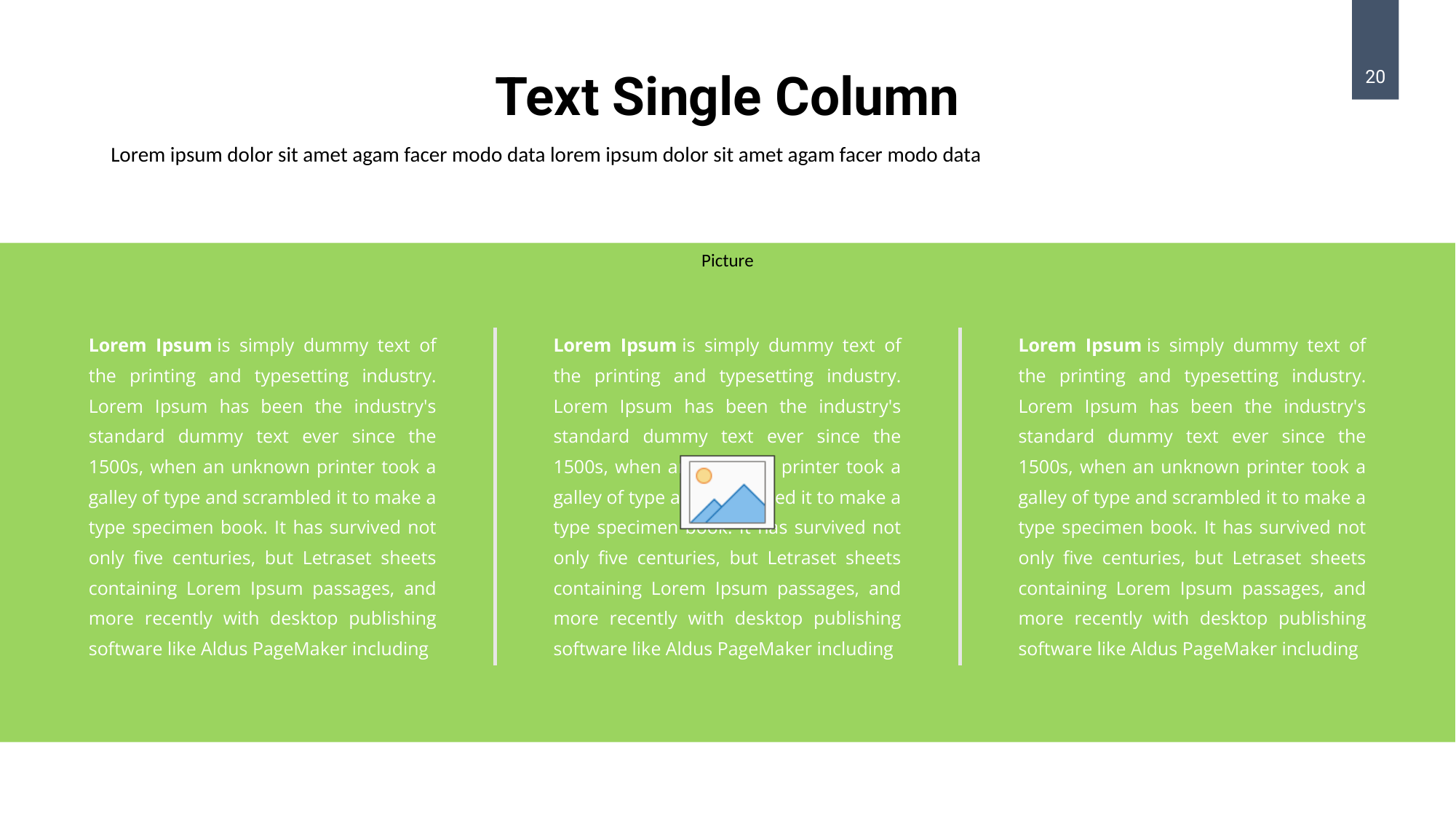

Text Single Column
20
Lorem ipsum dolor sit amet agam facer modo data lorem ipsum dolor sit amet agam facer modo data

Lorem Ipsum is simply dummy text of the printing and typesetting industry. Lorem Ipsum has been the industry's standard dummy text ever since the 1500s, when an unknown printer took a galley of type and scrambled it to make a type specimen book. It has survived not only five centuries, but Letraset sheets containing Lorem Ipsum passages, and more recently with desktop publishing software like Aldus PageMaker including
Lorem Ipsum is simply dummy text of the printing and typesetting industry. Lorem Ipsum has been the industry's standard dummy text ever since the 1500s, when an unknown printer took a galley of type and scrambled it to make a type specimen book. It has survived not only five centuries, but Letraset sheets containing Lorem Ipsum passages, and more recently with desktop publishing software like Aldus PageMaker including
Lorem Ipsum is simply dummy text of the printing and typesetting industry. Lorem Ipsum has been the industry's standard dummy text ever since the 1500s, when an unknown printer took a galley of type and scrambled it to make a type specimen book. It has survived not only five centuries, but Letraset sheets containing Lorem Ipsum passages, and more recently with desktop publishing software like Aldus PageMaker including